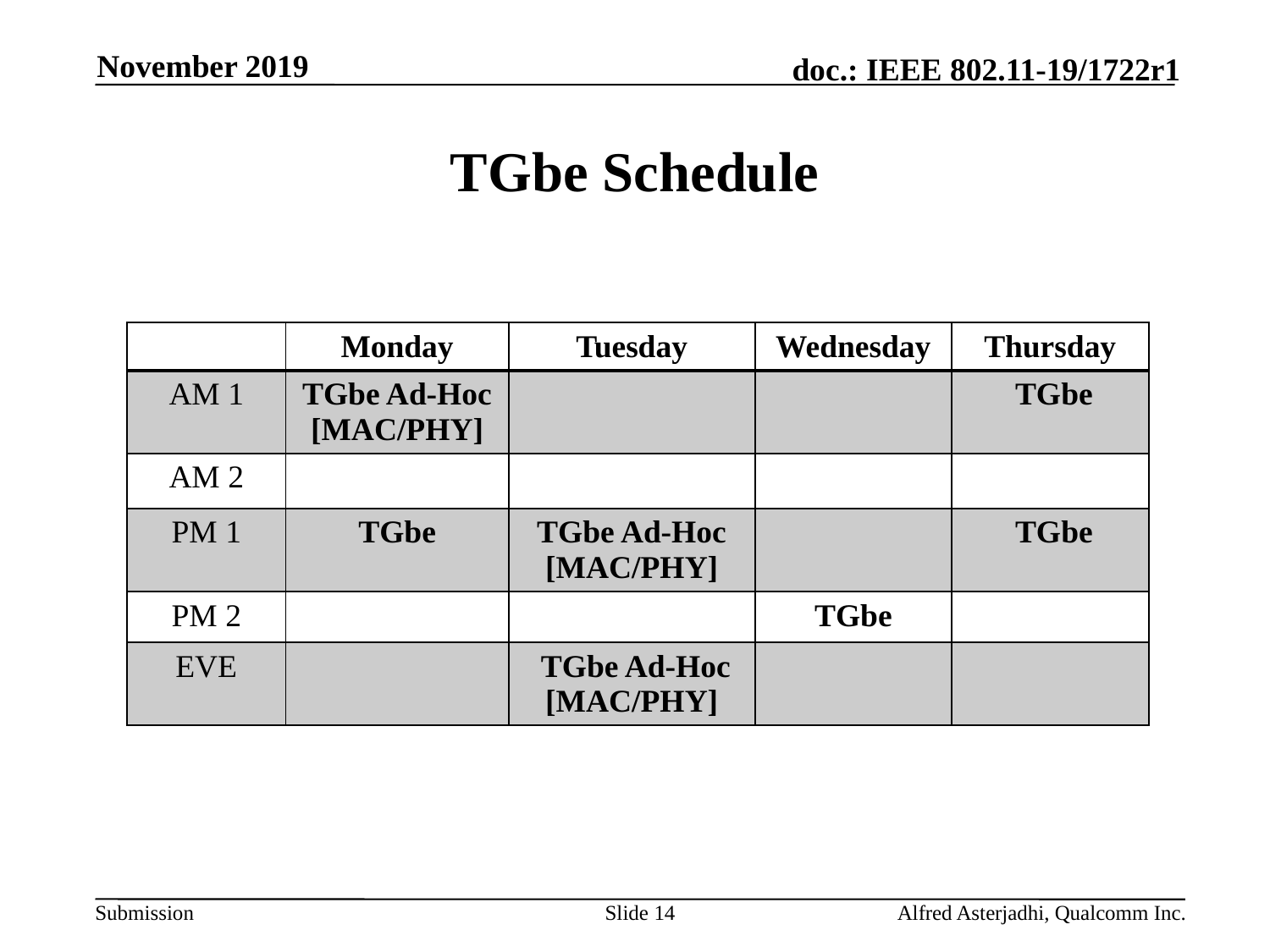

November 2019
# TGbe Schedule
|  | Monday | Tuesday | Wednesday | Thursday |
| --- | --- | --- | --- | --- |
| AM 1 | TGbe Ad-Hoc [MAC/PHY] |  |  | TGbe |
| AM 2 |  |  |  |  |
| PM 1 | TGbe | TGbe Ad-Hoc [MAC/PHY] |  | TGbe |
| PM 2 |  |  | TGbe |  |
| EVE |  | TGbe Ad-Hoc [MAC/PHY] |  |  |
Slide 14
Alfred Asterjadhi, Qualcomm Inc.